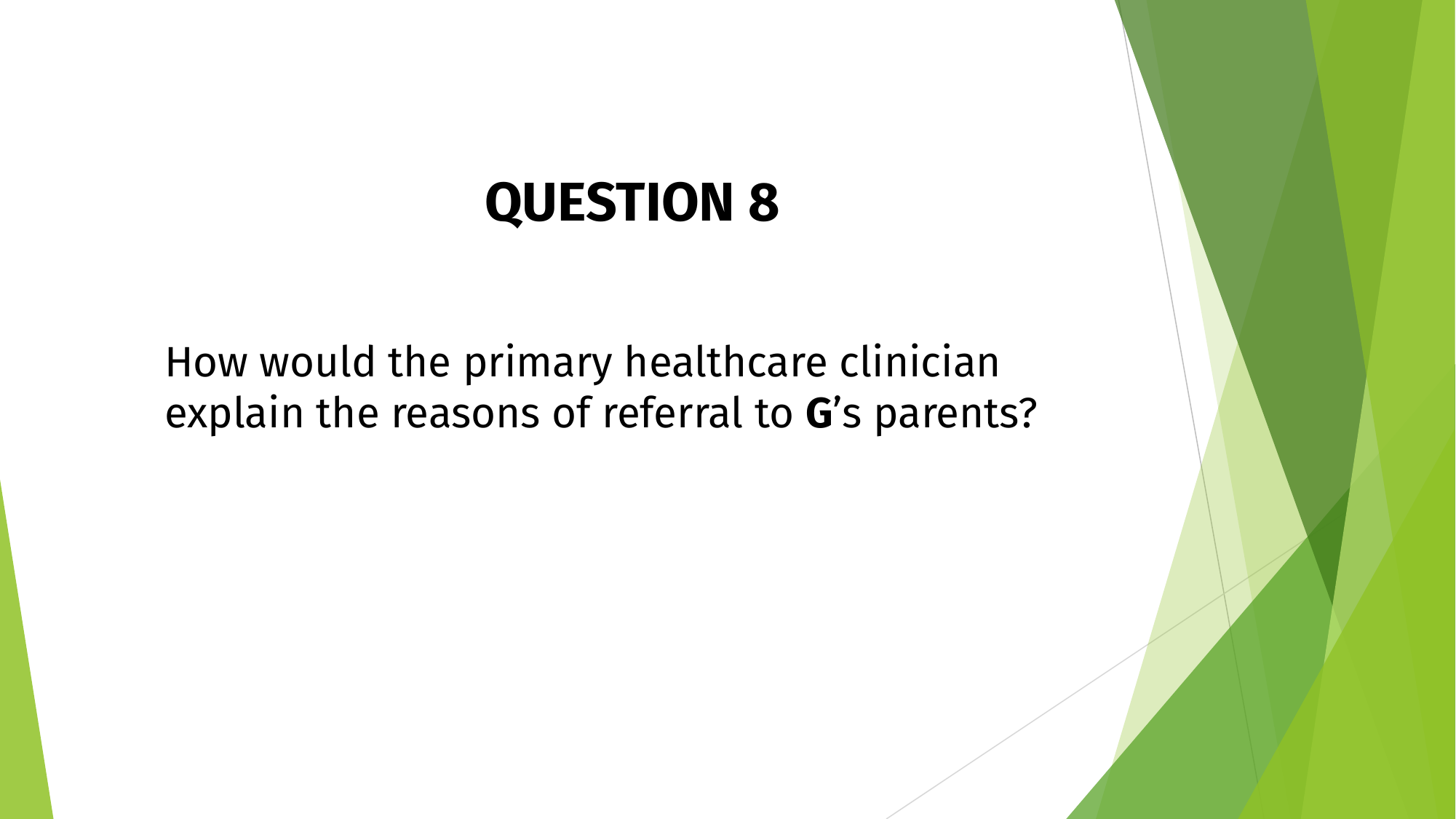

# QUESTION 8
How would the primary healthcare clinician explain the reasons of referral to G’s parents?